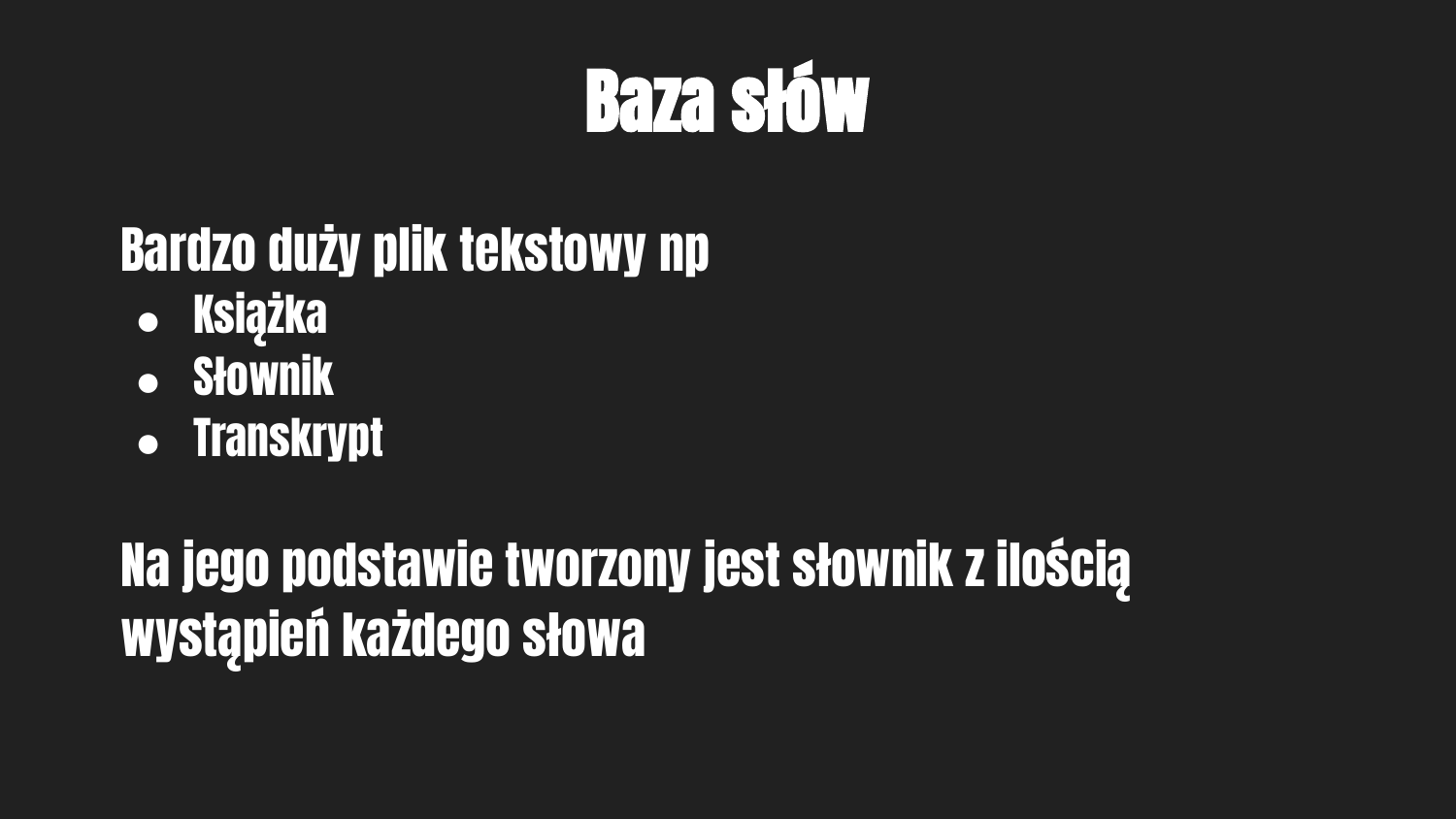

Baza słów
Bardzo duży plik tekstowy np
Książka
Słownik
Transkrypt

Na jego podstawie tworzony jest słownik z ilością wystąpień każdego słowa